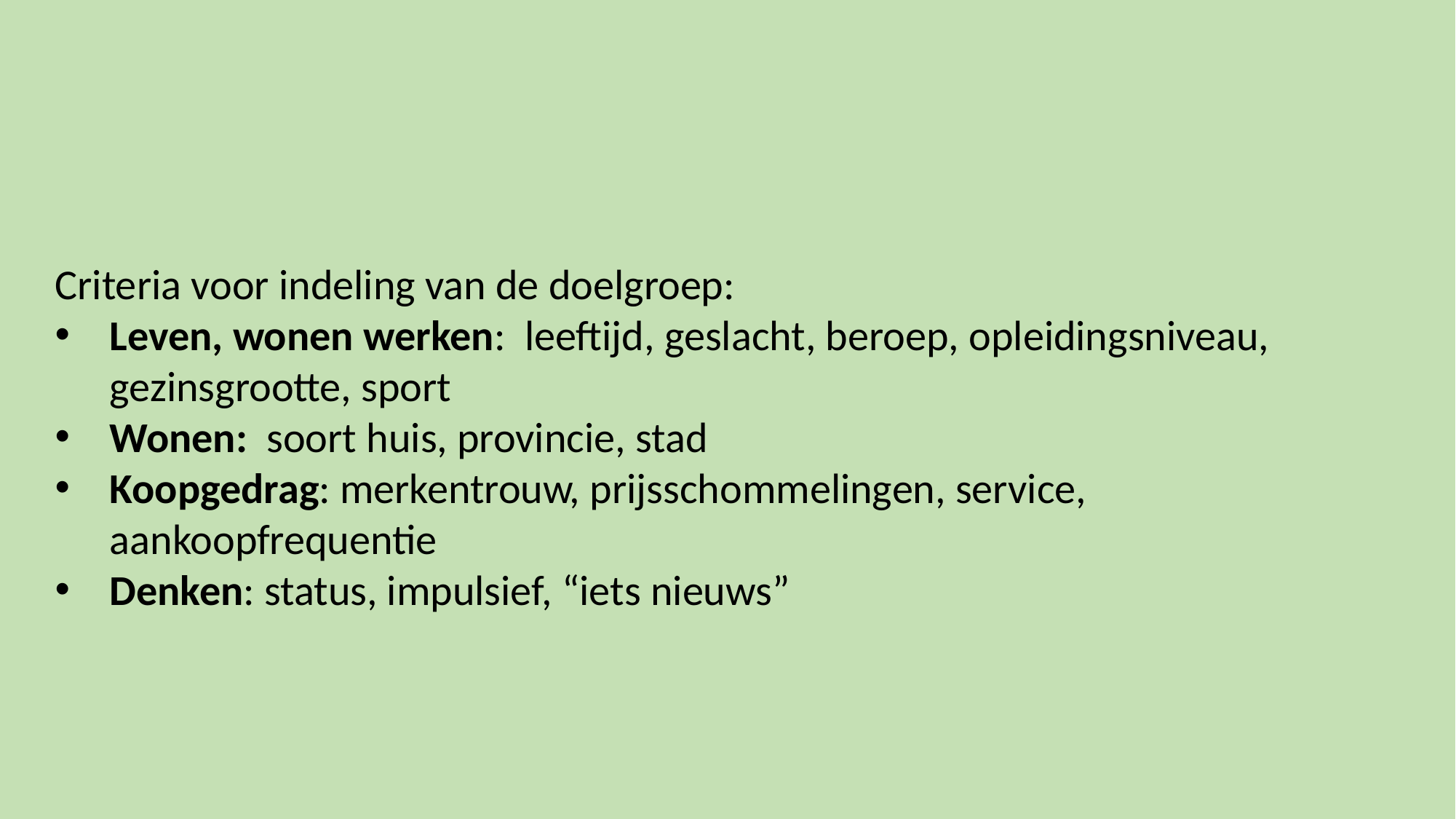

Criteria voor indeling van de doelgroep:
Leven, wonen werken:  leeftijd, geslacht, beroep, opleidingsniveau, gezinsgrootte, sport
Wonen:  soort huis, provincie, stad
Koopgedrag: merkentrouw, prijsschommelingen, service, aankoopfrequentie
Denken: status, impulsief, “iets nieuws”